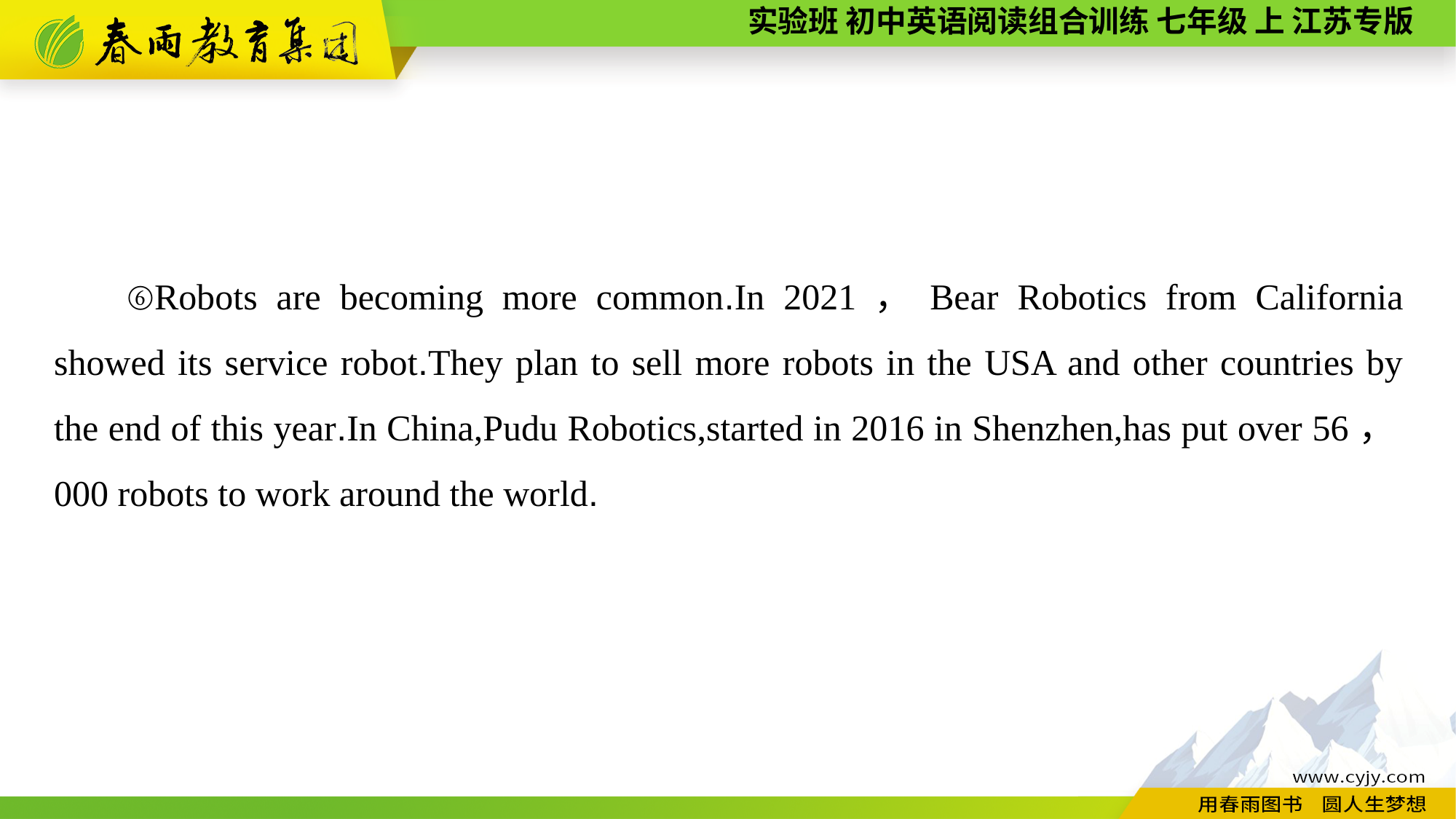

⑥Robots are becoming more common.In 2021，Bear Robotics from California showed its service robot.They plan to sell more robots in the USA and other countries by the end of this year.In China,Pudu Robotics,started in 2016 in Shenzhen,has put over 56，000 robots to work around the world.